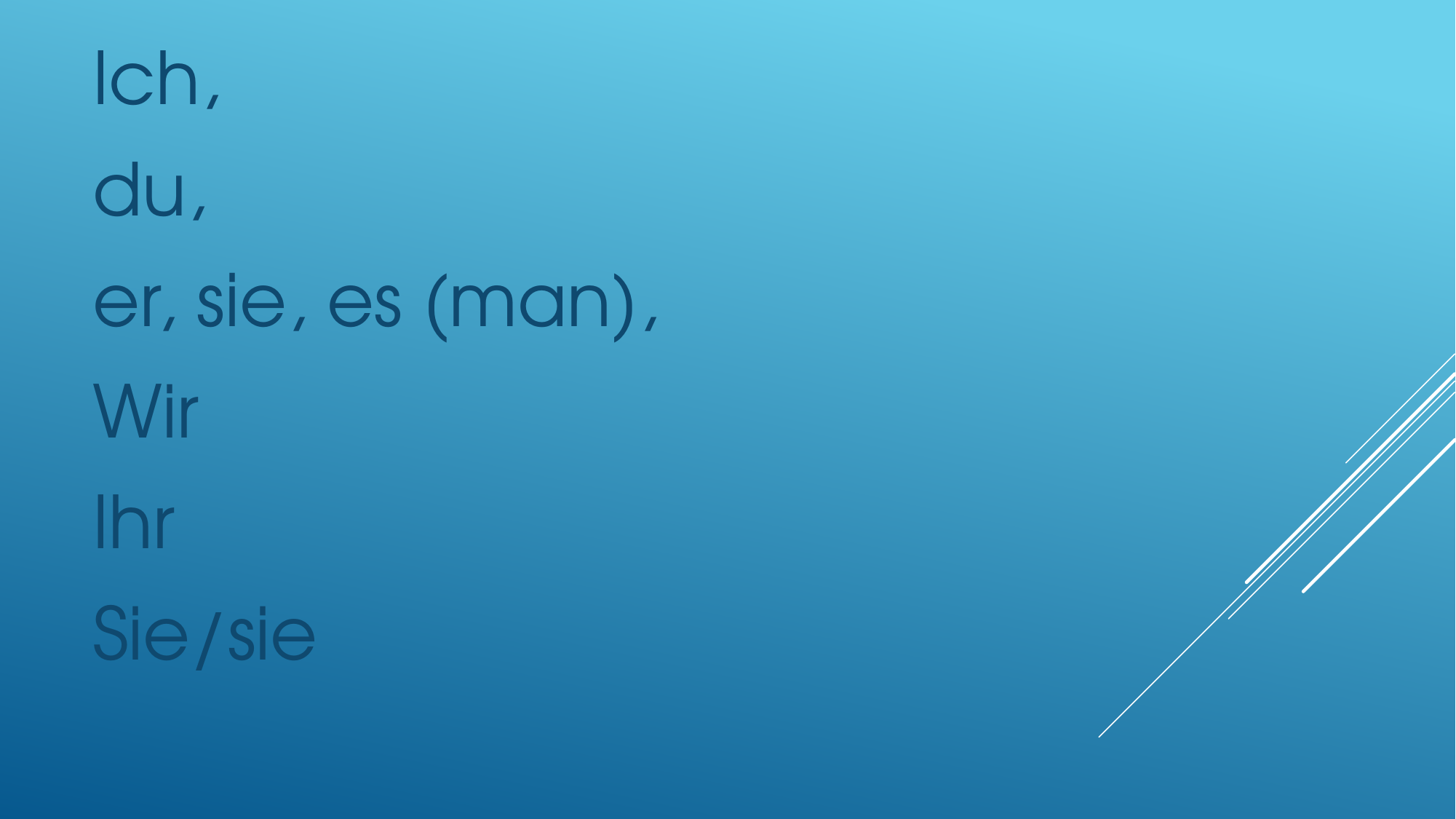

Ich,
du,
er, sie, es (man),
Wir
Ihr
Sie/sie